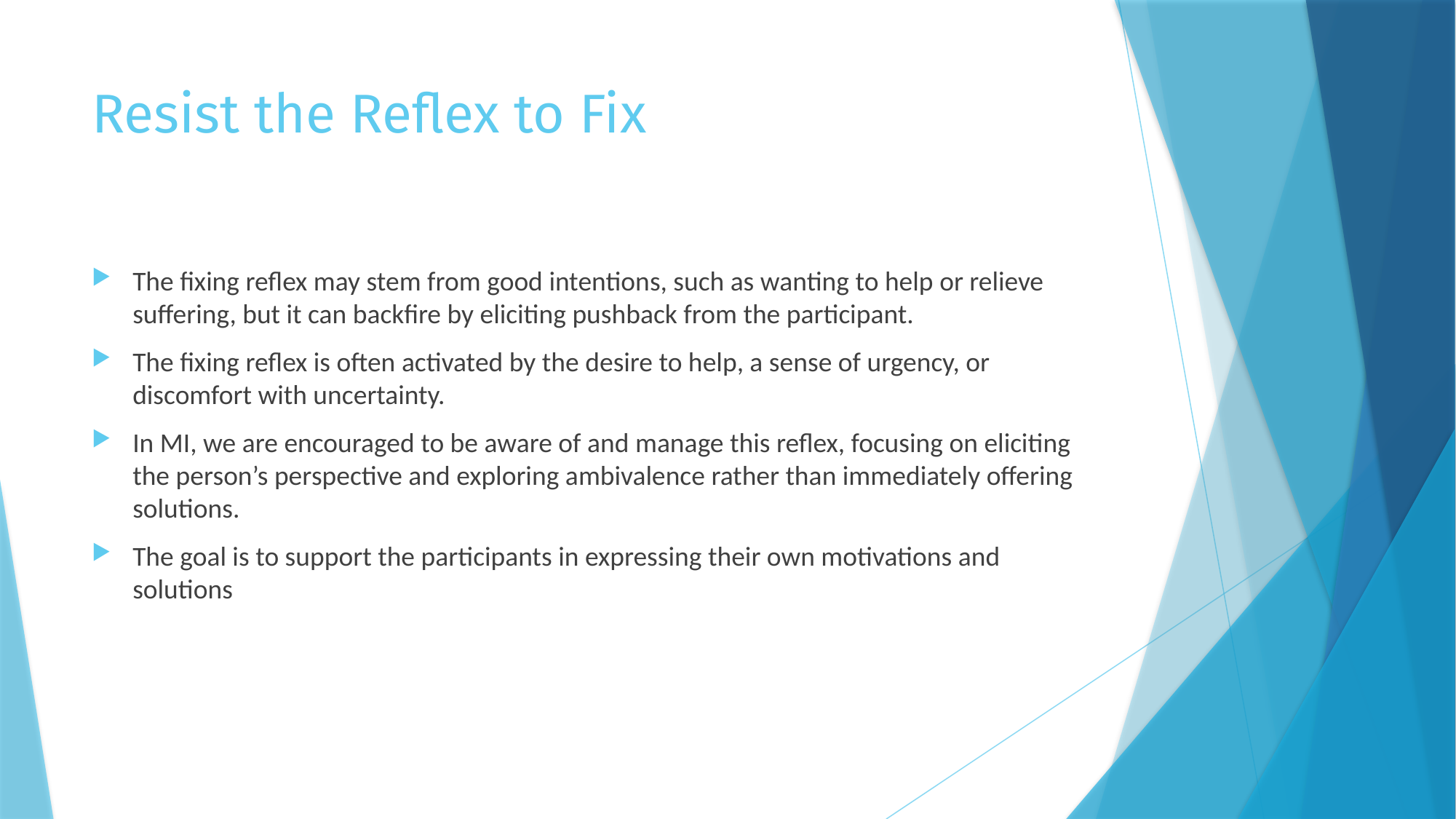

# Resist the Reflex to Fix
The fixing reflex may stem from good intentions, such as wanting to help or relieve suffering, but it can backfire by eliciting pushback from the participant.
The fixing reflex is often activated by the desire to help, a sense of urgency, or discomfort with uncertainty.
In MI, we are encouraged to be aware of and manage this reflex, focusing on eliciting the person’s perspective and exploring ambivalence rather than immediately offering solutions.
The goal is to support the participants in expressing their own motivations and solutions